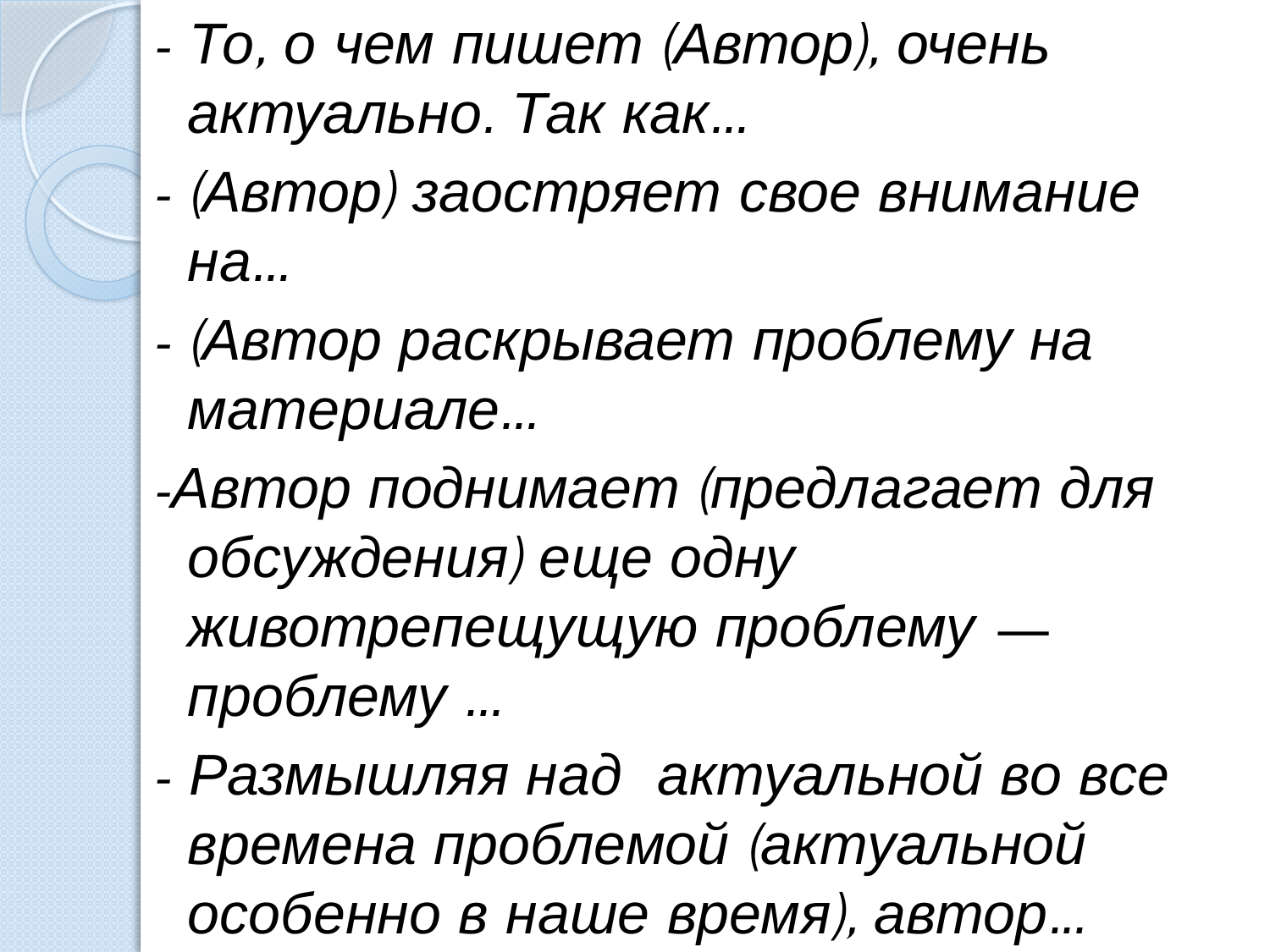

- То, о чем пишет (Автор), очень актуально. Так как…
- (Автор) заостряет свое внимание на…
- (Автор раскрывает проблему на материале…
-Автор поднимает (предлагает для обсуждения) еще одну животрепещущую проблему — проблему ...
- Размышляя над  актуальной во все времена проблемой (актуальной особенно в наше время), автор...
#